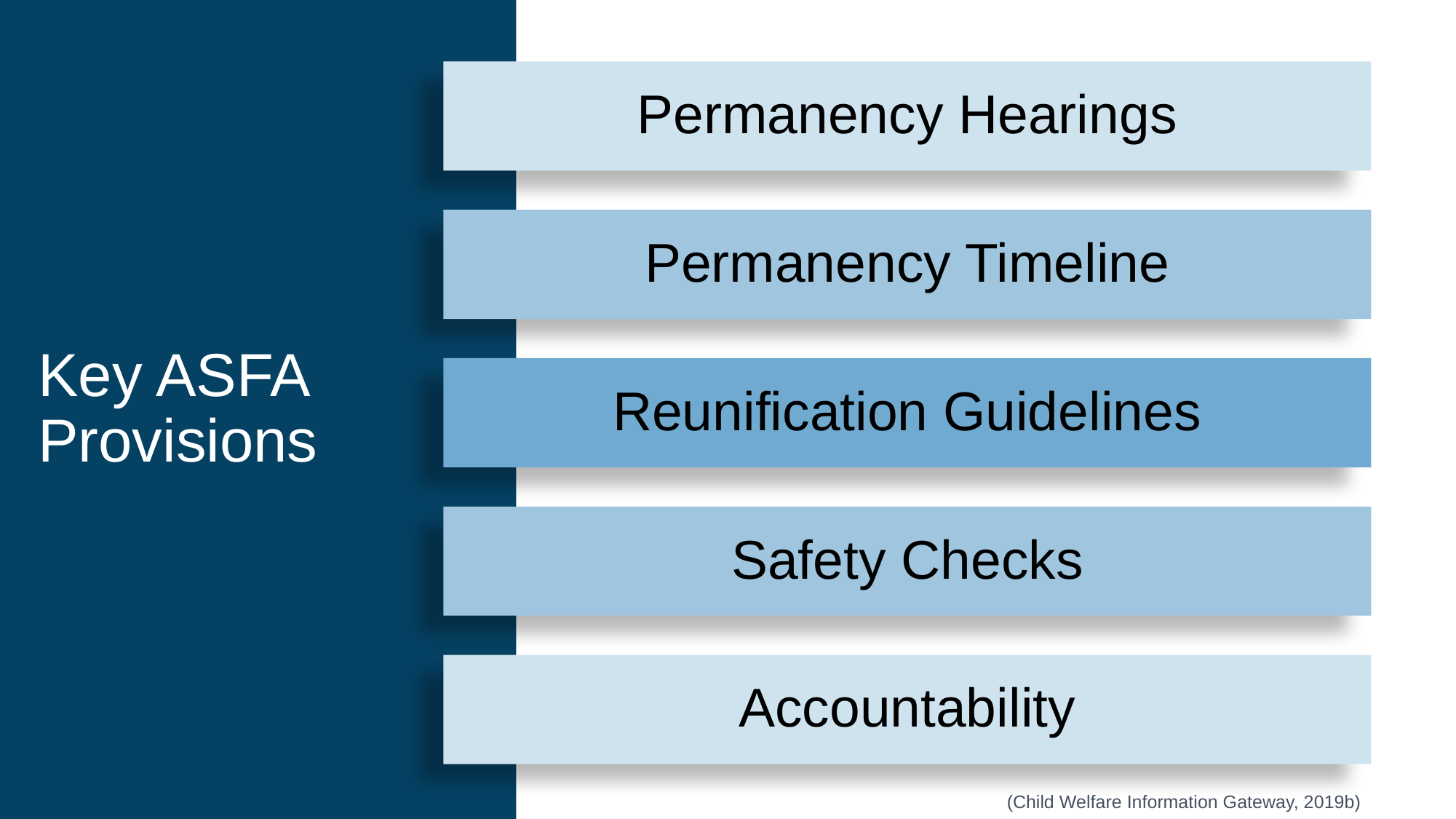

# Key ASFA Provisions
Permanency Hearings
Permanency Timeline
Reunification Guidelines
Safety Checks
Accountability
(Child Welfare Information Gateway, 2019b)